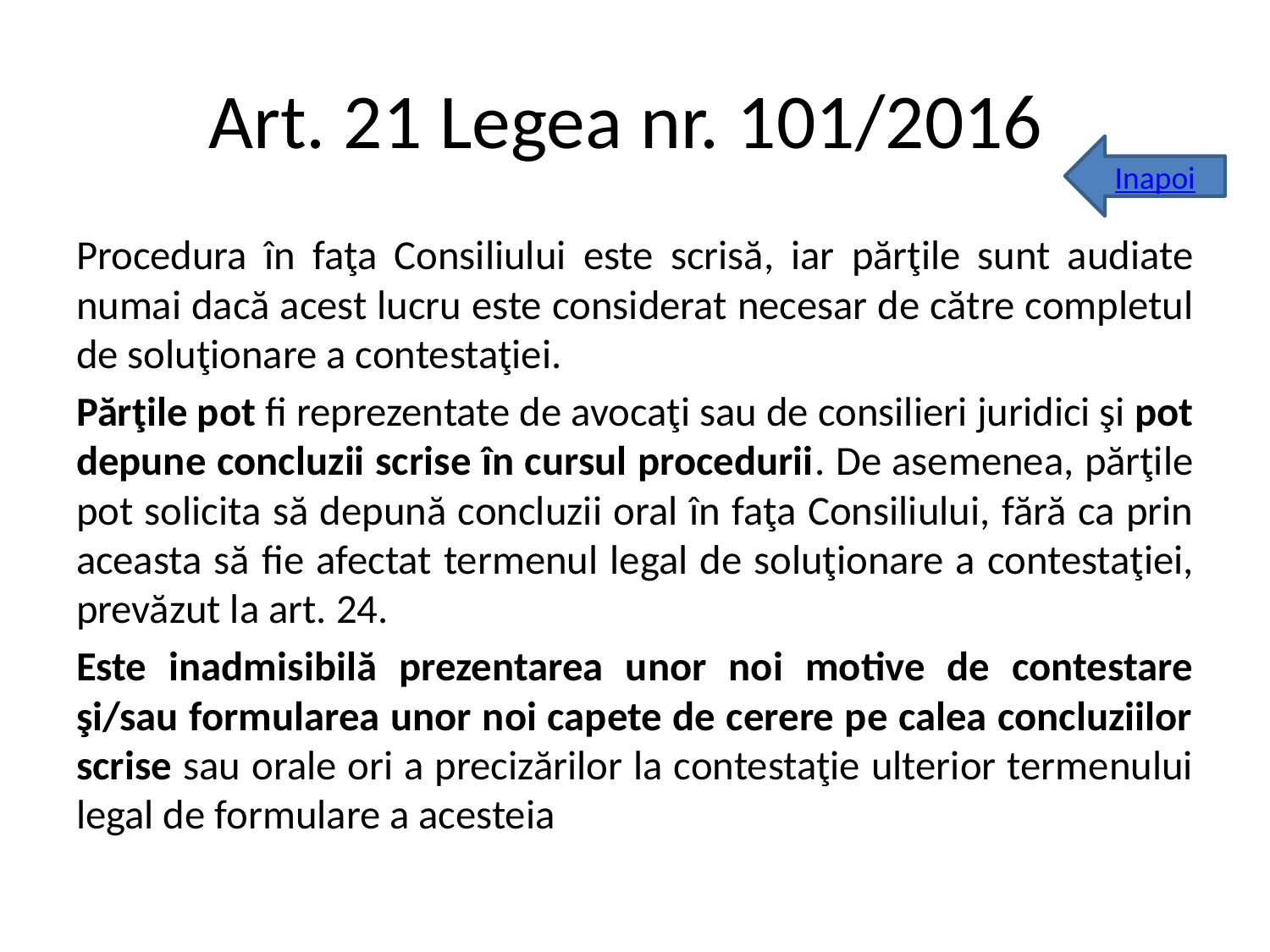

# Art. 21 Legea nr. 101/2016
Inapoi
Procedura în faţa Consiliului este scrisă, iar părţile sunt audiate numai dacă acest lucru este considerat necesar de către completul de soluţionare a contestaţiei.
Părţile pot fi reprezentate de avocaţi sau de consilieri juridici şi pot depune concluzii scrise în cursul procedurii. De asemenea, părţile pot solicita să depună concluzii oral în faţa Consiliului, fără ca prin aceasta să fie afectat termenul legal de soluţionare a contestaţiei, prevăzut la art. 24.
Este inadmisibilă prezentarea unor noi motive de contestare şi/sau formularea unor noi capete de cerere pe calea concluziilor scrise sau orale ori a precizărilor la contestaţie ulterior termenului legal de formulare a acesteia